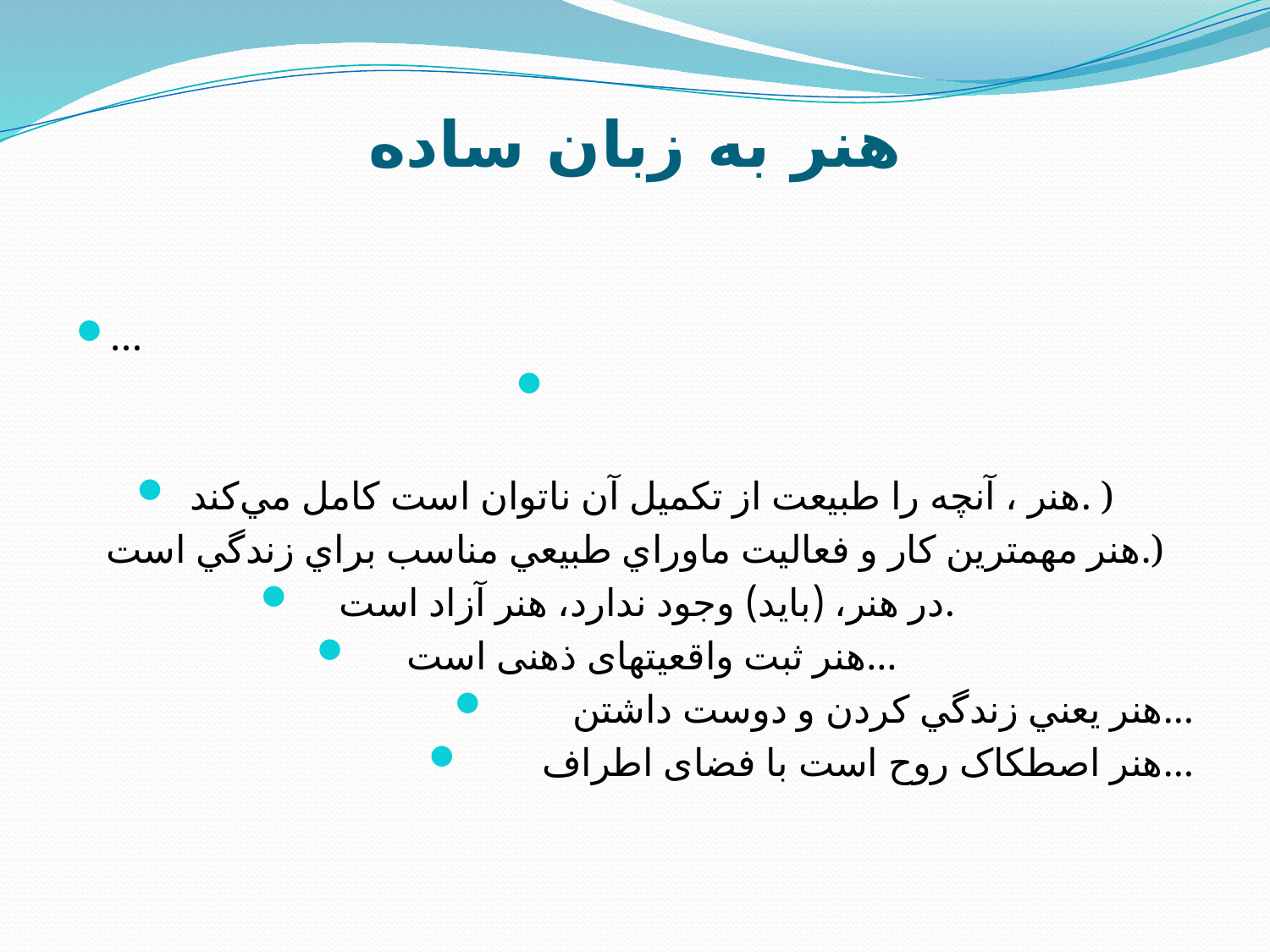

# هنر به زبان ساده
…

هنر ، آنچه را طبيعت از تكميل آن ناتوان است كامل مي‌كند. )
هنر مهمترين كار و فعاليت ماوراي طبيعي مناسب براي زندگي است.)
در هنر، (بايد) وجود ندارد، هنر آزاد است.
هنر ثبت واقعیتهای ذهنی است…
هنر يعني زندگي كردن و دوست داشتن…
هنر اصطکاک روح است با فضای اطراف…